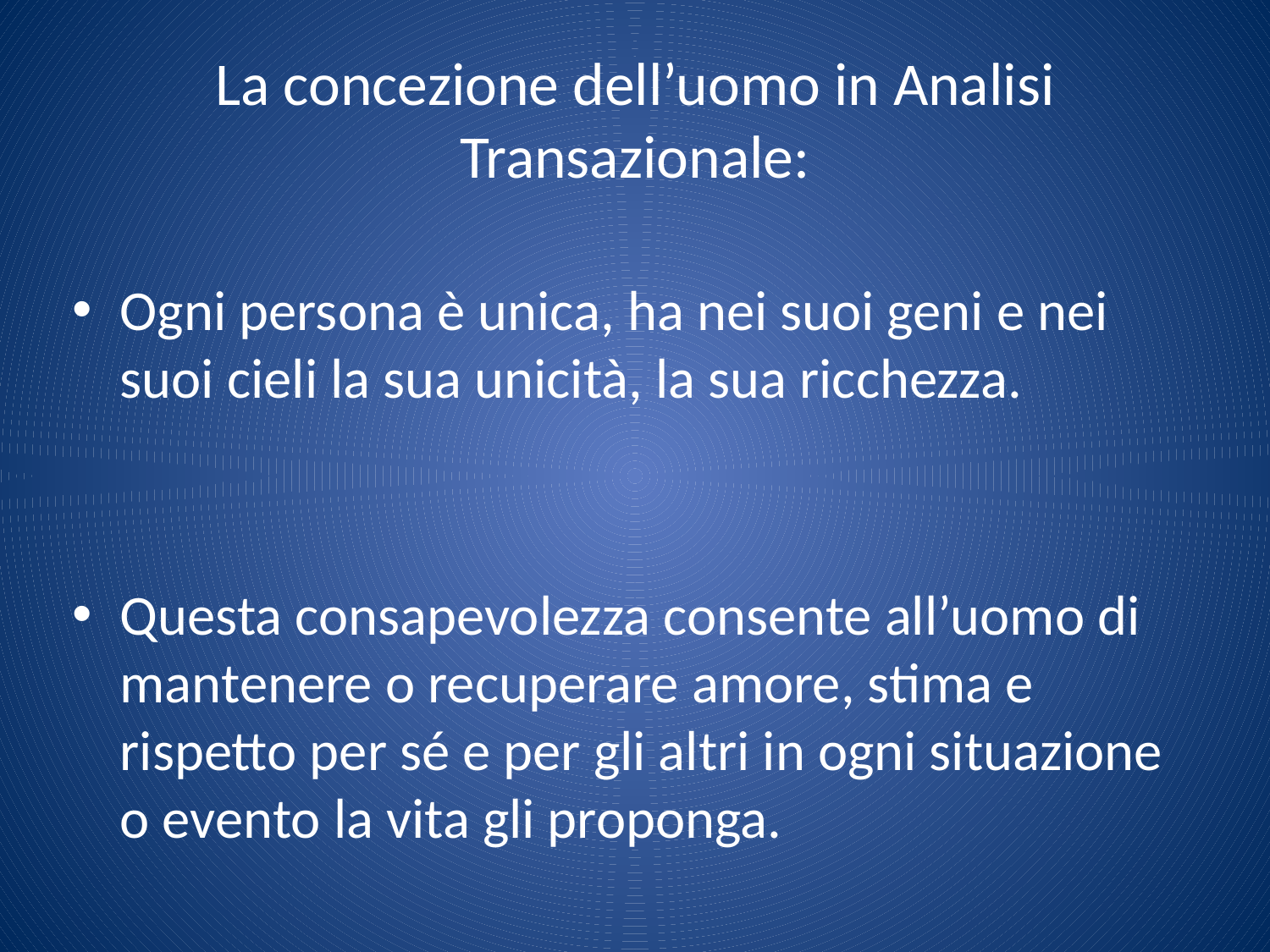

# La concezione dell’uomo in Analisi Transazionale:
Ogni persona è unica, ha nei suoi geni e nei suoi cieli la sua unicità, la sua ricchezza.

Questa consapevolezza consente all’uomo di mantenere o recuperare amore, stima e rispetto per sé e per gli altri in ogni situazione o evento la vita gli proponga.